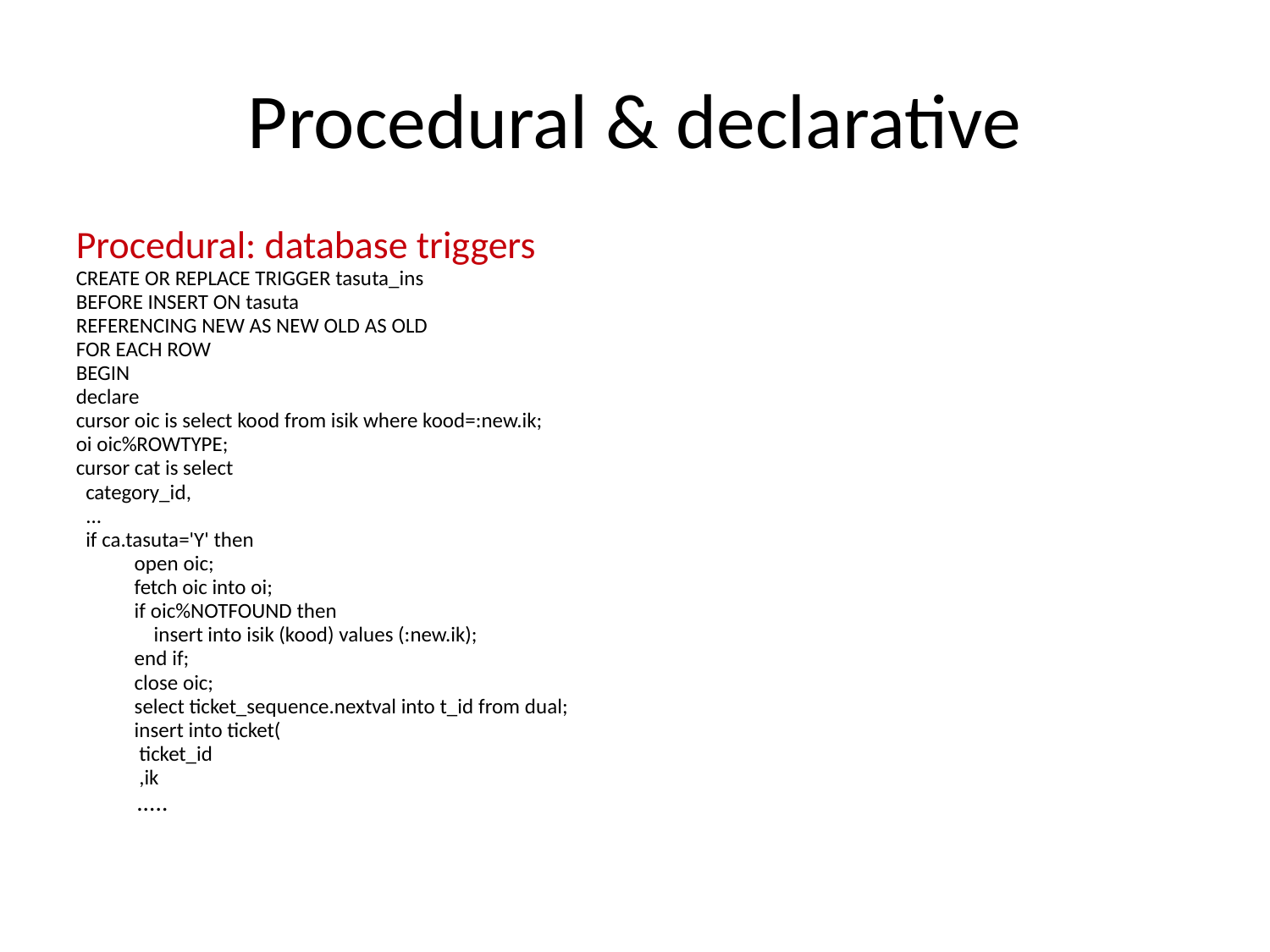

Procedural & declarative
Procedural: database triggers
CREATE OR REPLACE TRIGGER tasuta_ins
BEFORE INSERT ON tasuta
REFERENCING NEW AS NEW OLD AS OLD
FOR EACH ROW
BEGIN
declare
cursor oic is select kood from isik where kood=:new.ik;
oi oic%ROWTYPE;
cursor cat is select
  category_id,
  ...
  if ca.tasuta='Y' then
            open oic;
            fetch oic into oi;
            if oic%NOTFOUND then
                insert into isik (kood) values (:new.ik);
            end if;
            close oic;
            select ticket_sequence.nextval into t_id from dual;
            insert into ticket(
             ticket_id
             ,ik
           .....